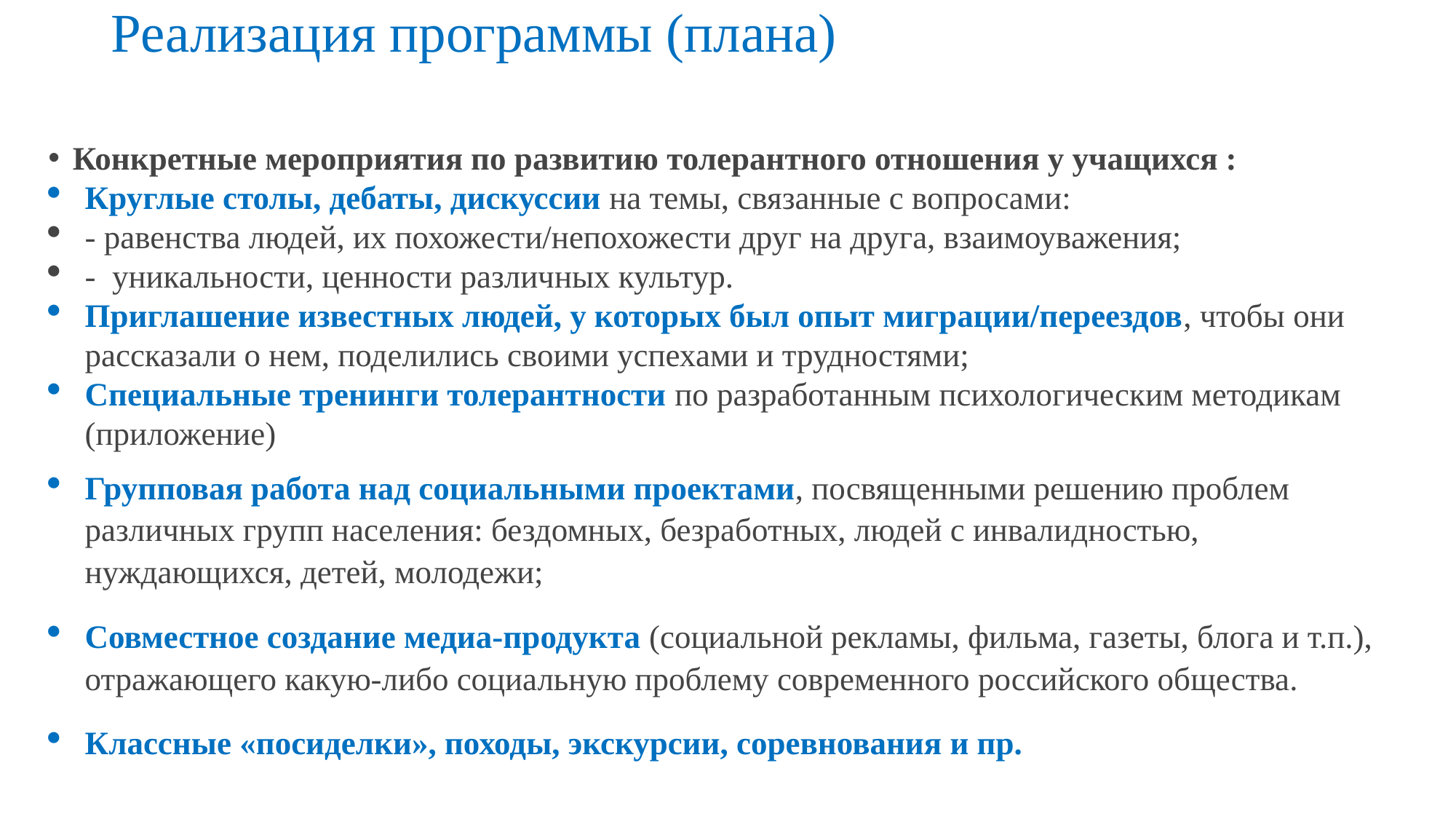

# Реализация программы (плана)
Конкретные мероприятия по развитию толерантного отношения у учащихся :
Круглые столы, дебаты, дискуссии на темы, связанные с вопросами:
- равенства людей, их похожести/непохожести друг на друга, взаимоуважения;
-  уникальности, ценности различных культур.
Приглашение известных людей, у которых был опыт миграции/переездов, чтобы они рассказали о нем, поделились своими успехами и трудностями;
Специальные тренинги толерантности по разработанным психологическим методикам (приложение)
Групповая работа над социальными проектами, посвященными решению проблем различных групп населения: бездомных, безработных, людей с инвалидностью, нуждающихся, детей, молодежи;
Совместное создание медиа-продукта (социальной рекламы, фильма, газеты, блога и т.п.), отражающего какую-либо социальную проблему современного российского общества.
Классные «посиделки», походы, экскурсии, соревнования и пр.